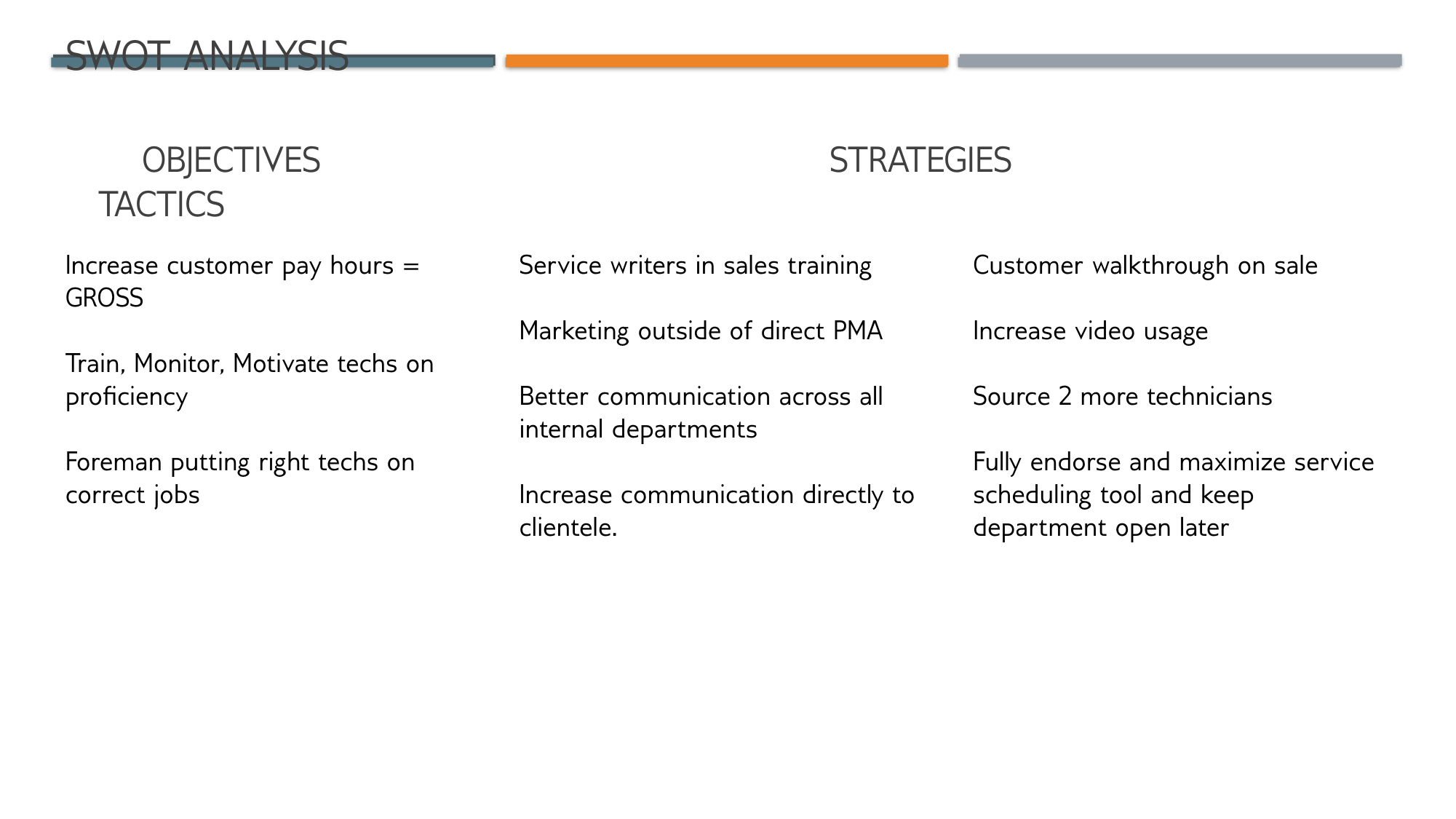

# Swot analysis Objectives					strategies				     tactics
Customer walkthrough on sale

Increase video usage

Source 2 more technicians

Fully endorse and maximize service scheduling tool and keep department open later

Service writers in sales training

Marketing outside of direct PMA

Better communication across all internal departments

Increase communication directly to clientele.
Increase customer pay hours = GROSS

Train, Monitor, Motivate techs on proficiency

Foreman putting right techs on correct jobs